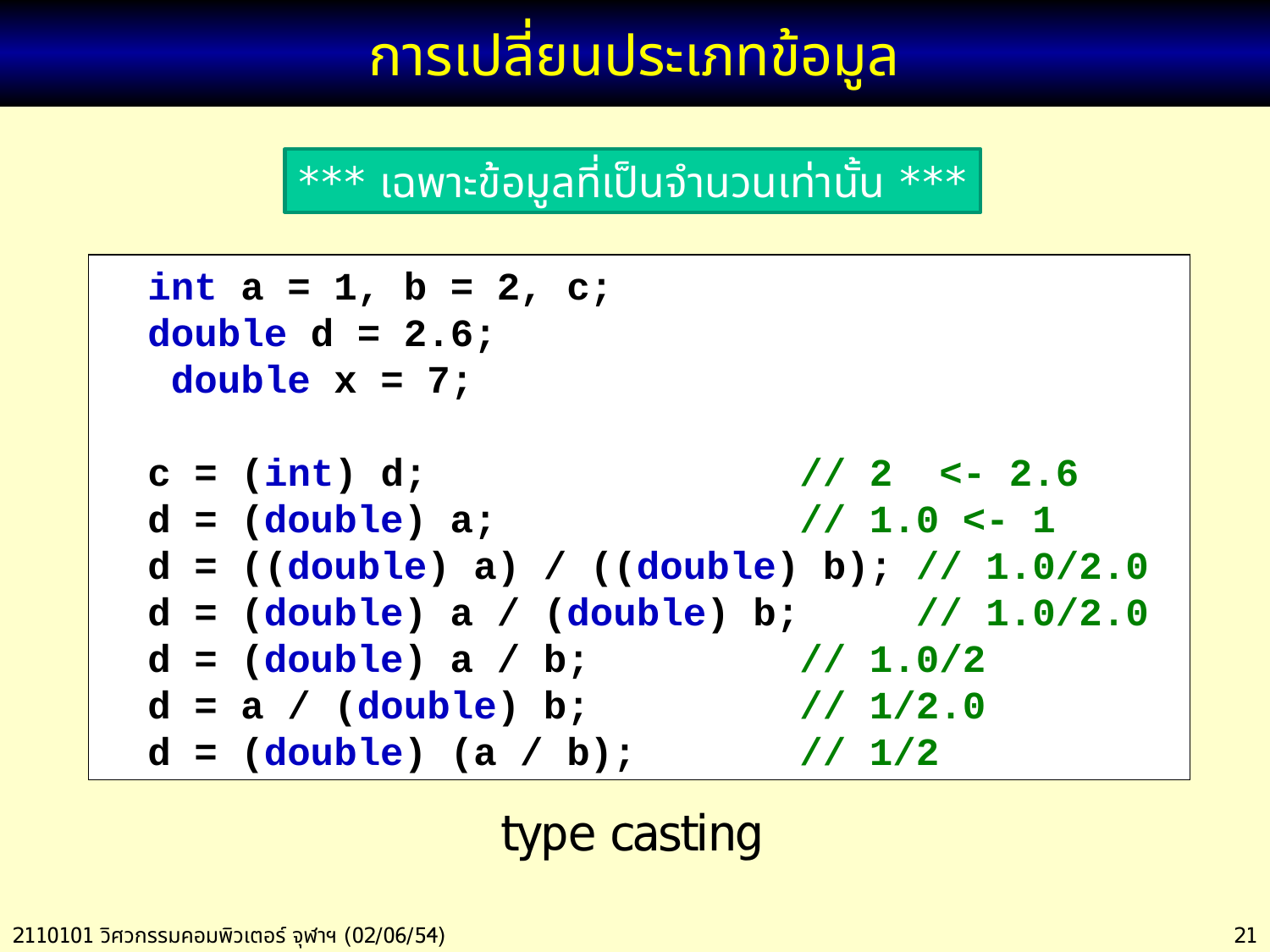

# การเปลี่ยนประเภทข้อมูล
*** เฉพาะข้อมูลที่เป็นจำนวนเท่านั้น ***
  int a = 1, b = 2, c;
  double d = 2.6;
   double x = 7;

  c = (int) d;                // 2  <- 2.6
  d = (double) a;             // 1.0 <- 1
  d = ((double) a) / ((double) b); // 1.0/2.0
  d = (double) a / (double) b;     // 1.0/2.0
  d = (double) a / b;         // 1.0/2
  d = a / (double) b;         // 1/2.0
  d = (double) (a / b);       // 1/2
type casting